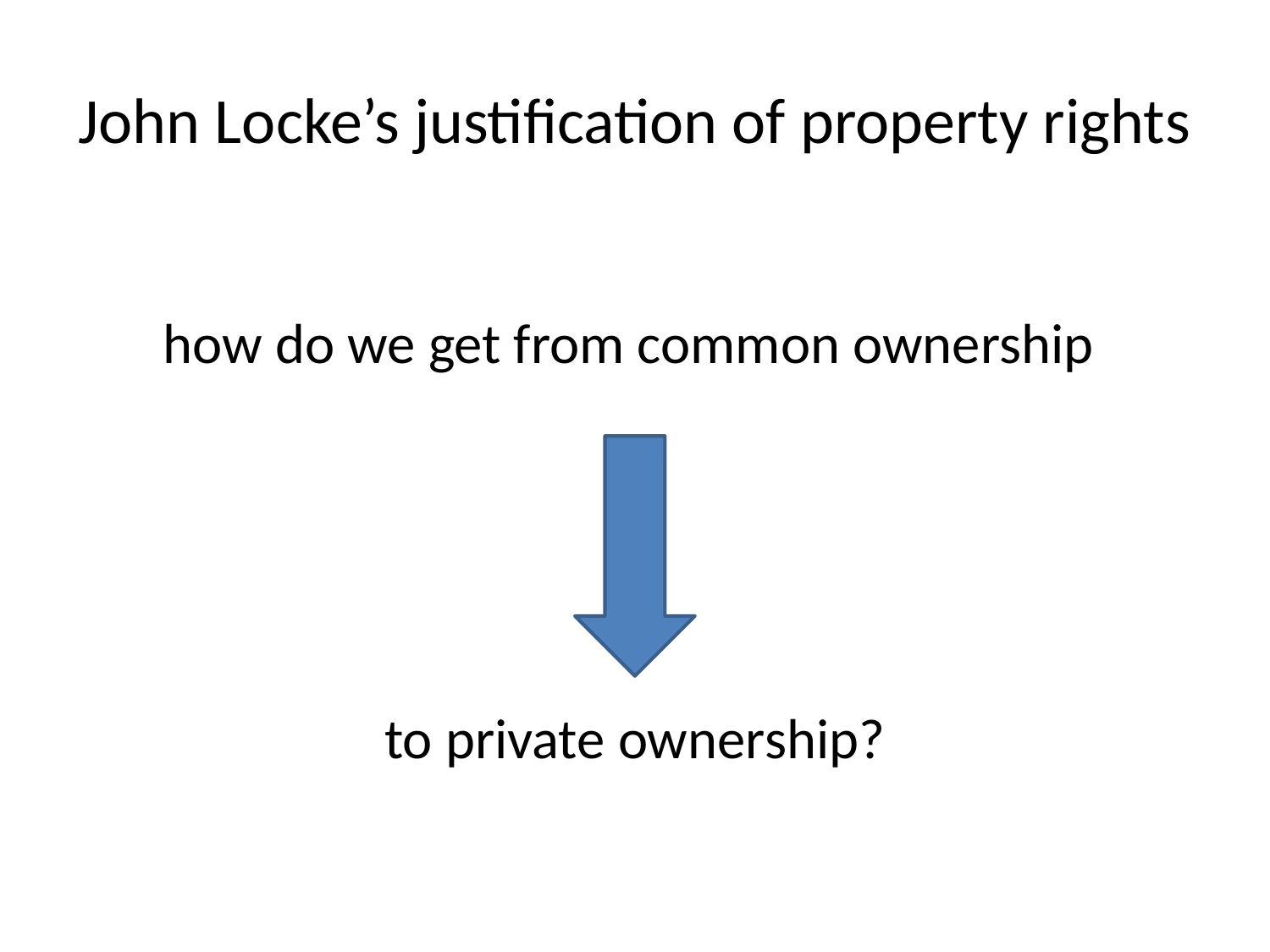

# John Locke’s justification of property rights

how do we get from common ownership

to private ownership?